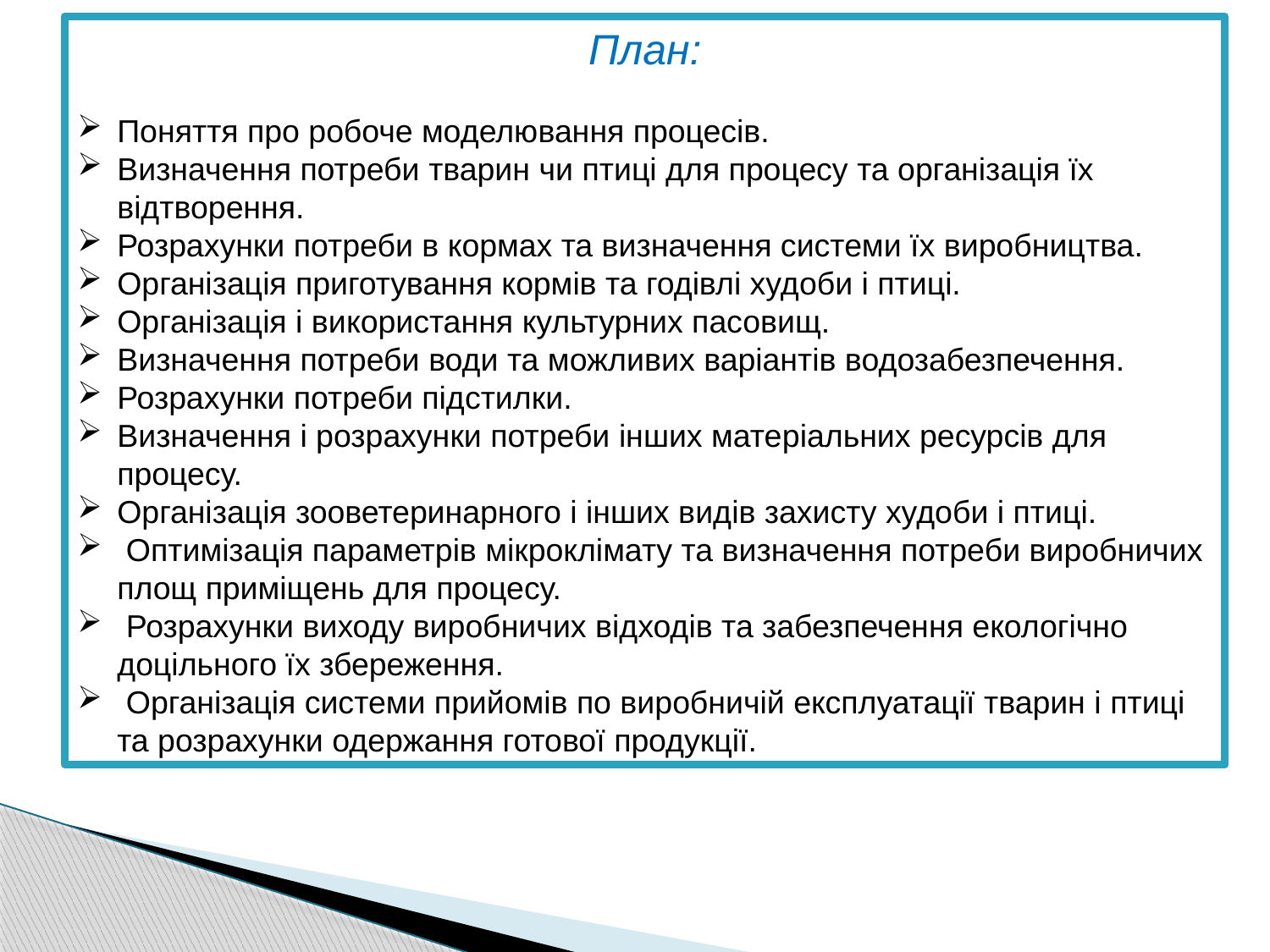

План:

Поняття про робоче моделювання процесів.
Визначення потреби тварин чи птиці для процесу та організація їх відтворення.
Розрахунки потреби в кормах та визначення системи їх виробництва.
Організація приготування кормів та годівлі худоби і птиці.
Організація і ви­користання культурних пасовищ.
Визначення потреби води та можливих варіантів водозабезпечення.
Розрахунки потреби підстилки.
Визначення і розрахунки потреби інших мате­ріальних ресурсів для процесу.
Організація зооветеринарного і інших видів захисту худоби і птиці.
 Оптимізація параметрів мікроклімату та визначення потреби виробничих площ примі­щень для процесу.
 Розрахунки виходу виробничих відходів та забезпечення екологічно доцільного їх збереження.
 Організація системи прийомів по виробничій експлуатації тварин і птиці та розрахунки одержання готової продукції.